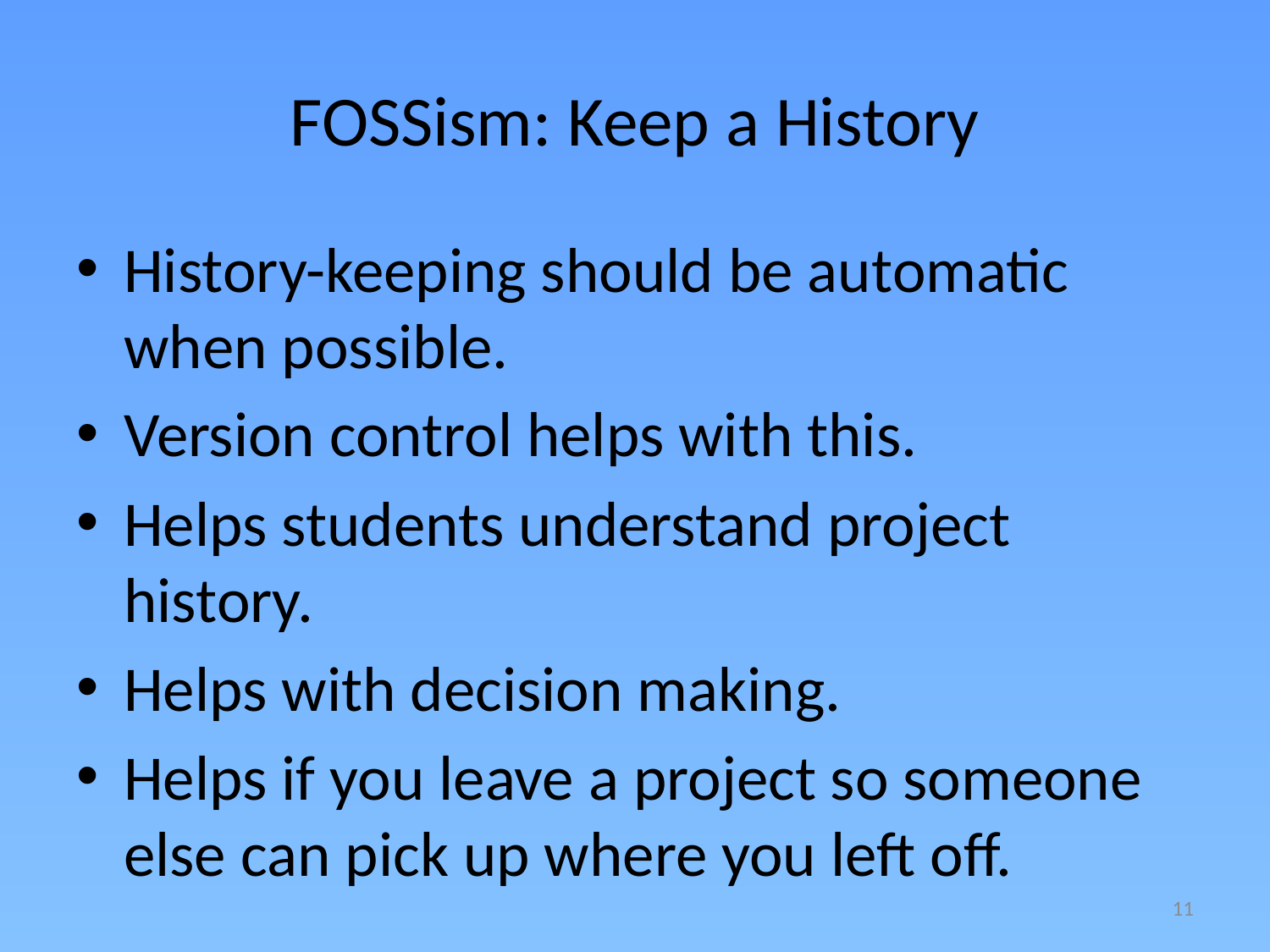

# FOSSism: Keep a History
History-keeping should be automatic when possible.
Version control helps with this.
Helps students understand project history.
Helps with decision making.
Helps if you leave a project so someone else can pick up where you left off.

11